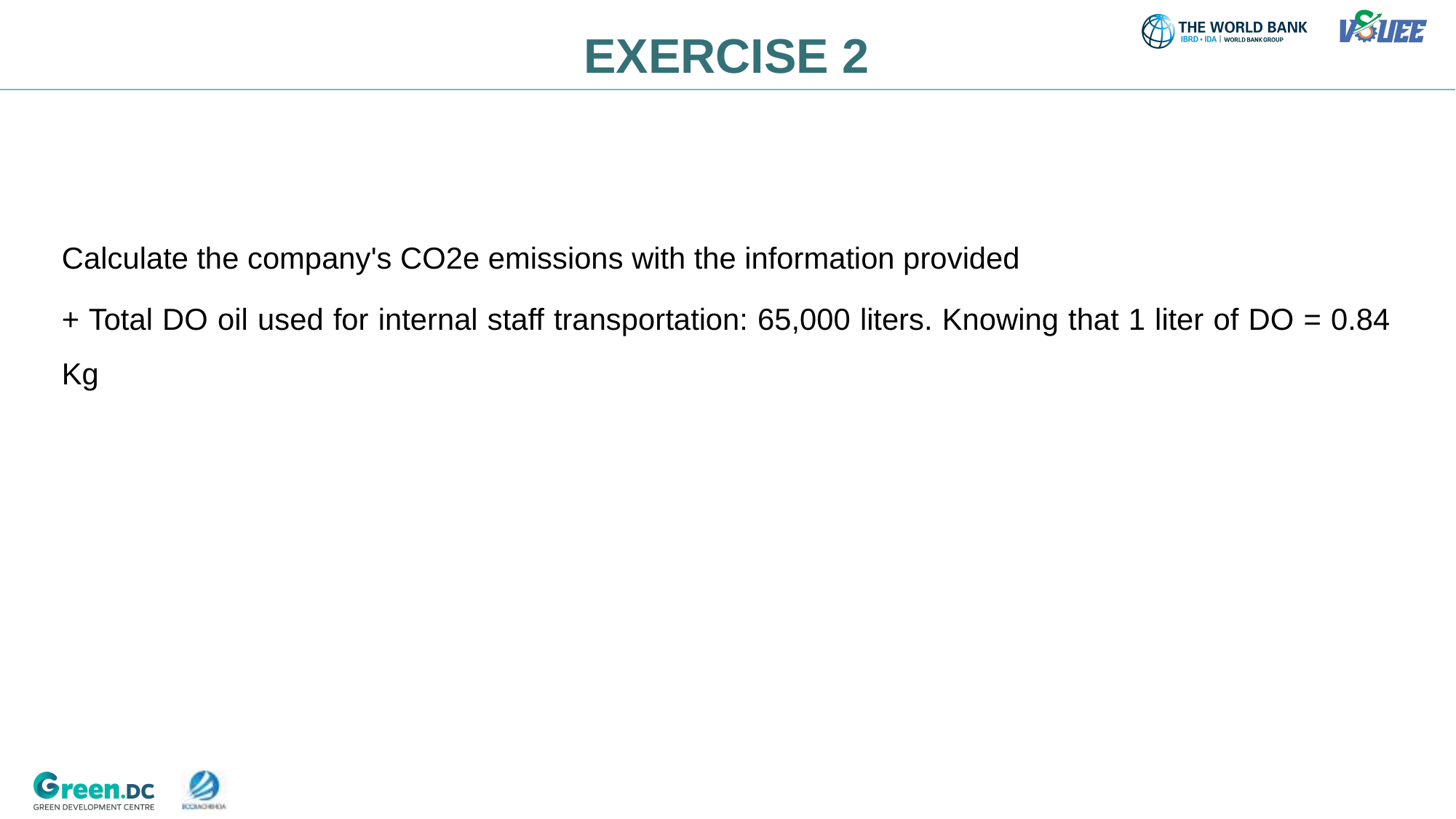

EXERCISE 2
Calculate the company's CO2e emissions with the information provided
+ Total DO oil used for internal staff transportation: 65,000 liters. Knowing that 1 liter of DO = 0.84 Kg